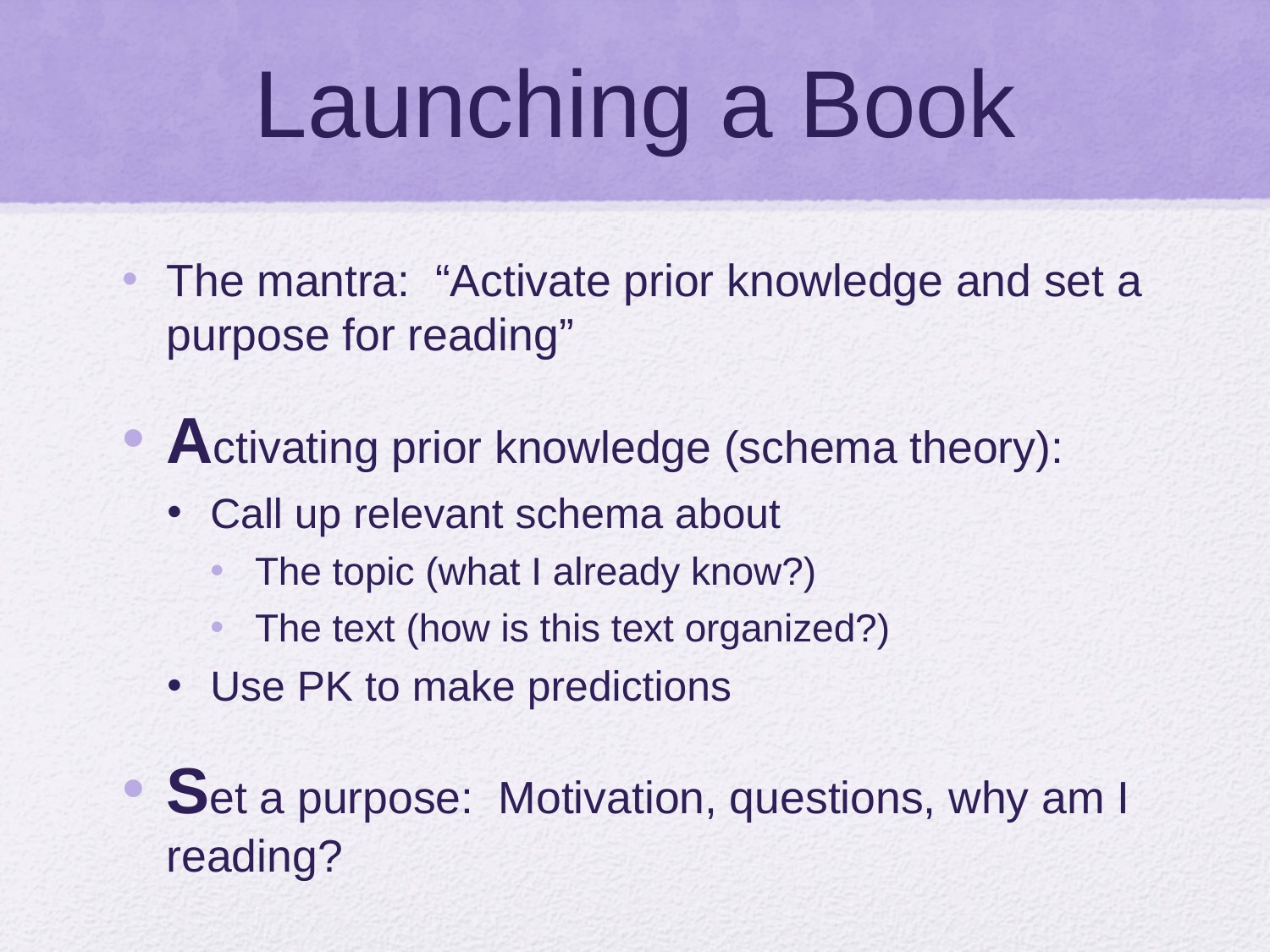

# Launching a Book
The mantra:  “Activate prior knowledge and set a purpose for reading”
Activating prior knowledge (schema theory):
Call up relevant schema about
The topic (what I already know?)
The text (how is this text organized?)
Use PK to make predictions
Set a purpose:  Motivation, questions, why am I reading?